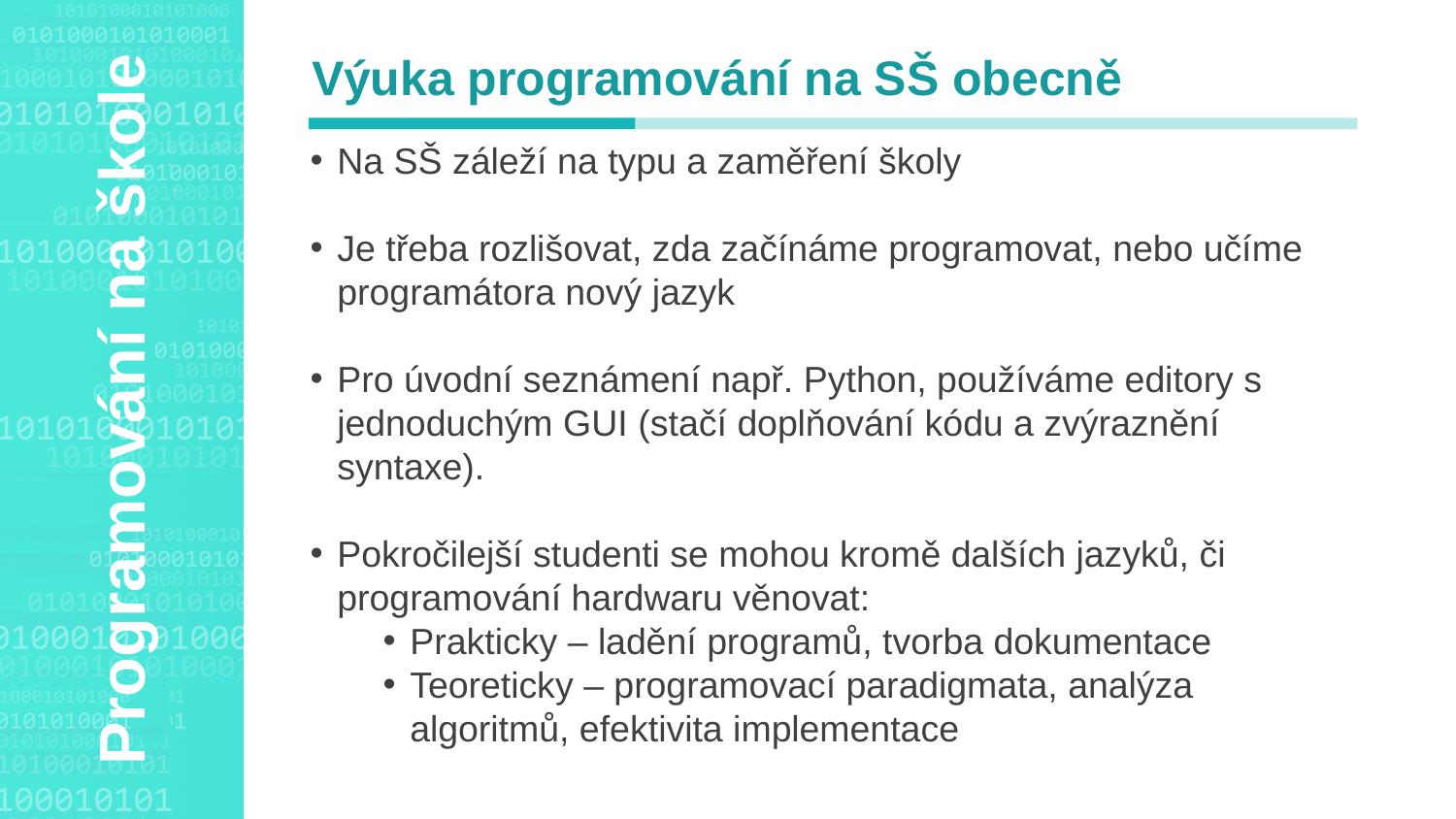

Výuka programování na SŠ obecně
Na SŠ záleží na typu a zaměření školy
Je třeba rozlišovat, zda začínáme programovat, nebo učíme programátora nový jazyk
Pro úvodní seznámení např. Python, používáme editory s jednoduchým GUI (stačí doplňování kódu a zvýraznění syntaxe).

Pokročilejší studenti se mohou kromě dalších jazyků, či programování hardwaru věnovat:
Prakticky – ladění programů, tvorba dokumentace
Teoreticky – programovací paradigmata, analýza algoritmů, efektivita implementace

Agenda Style

Programování na škole